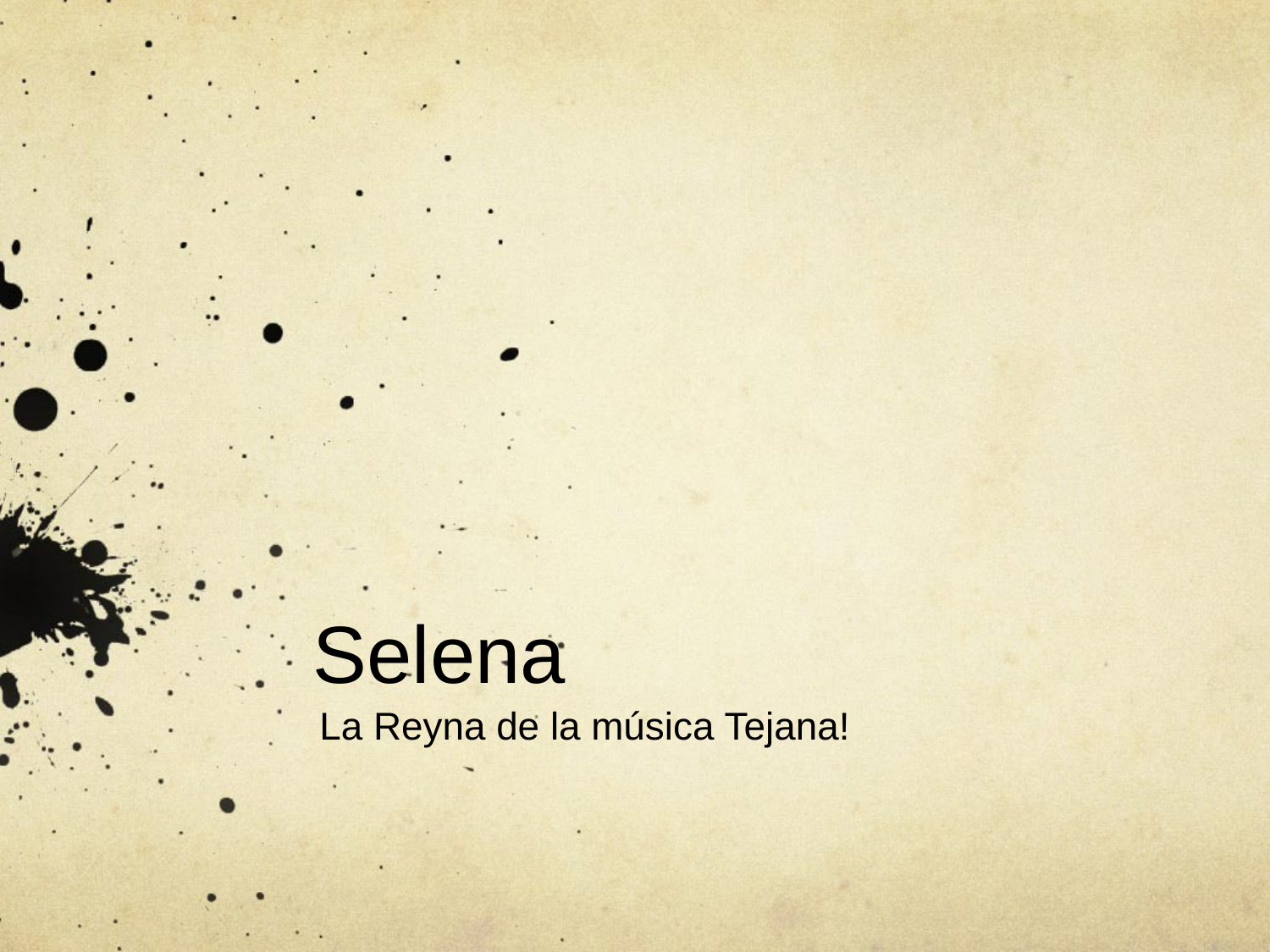

# Selena
La Reyna de la música Tejana!